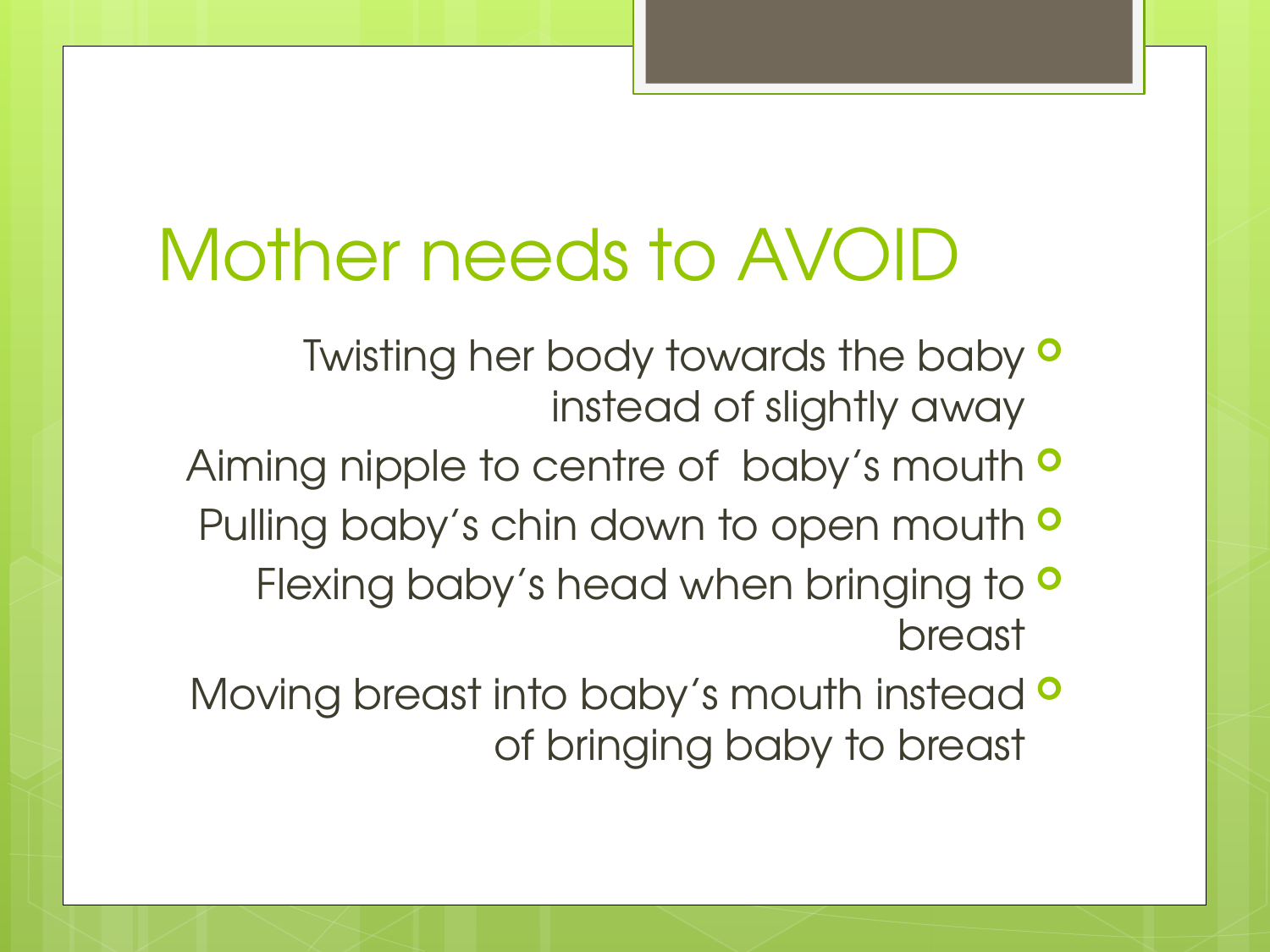

# Mother needs to AVOID
Twisting her body towards the baby instead of slightly away
Aiming nipple to centre of  baby’s mouth
Pulling baby’s chin down to open mouth
Flexing baby’s head when bringing to breast
Moving breast into baby’s mouth instead of bringing baby to breast